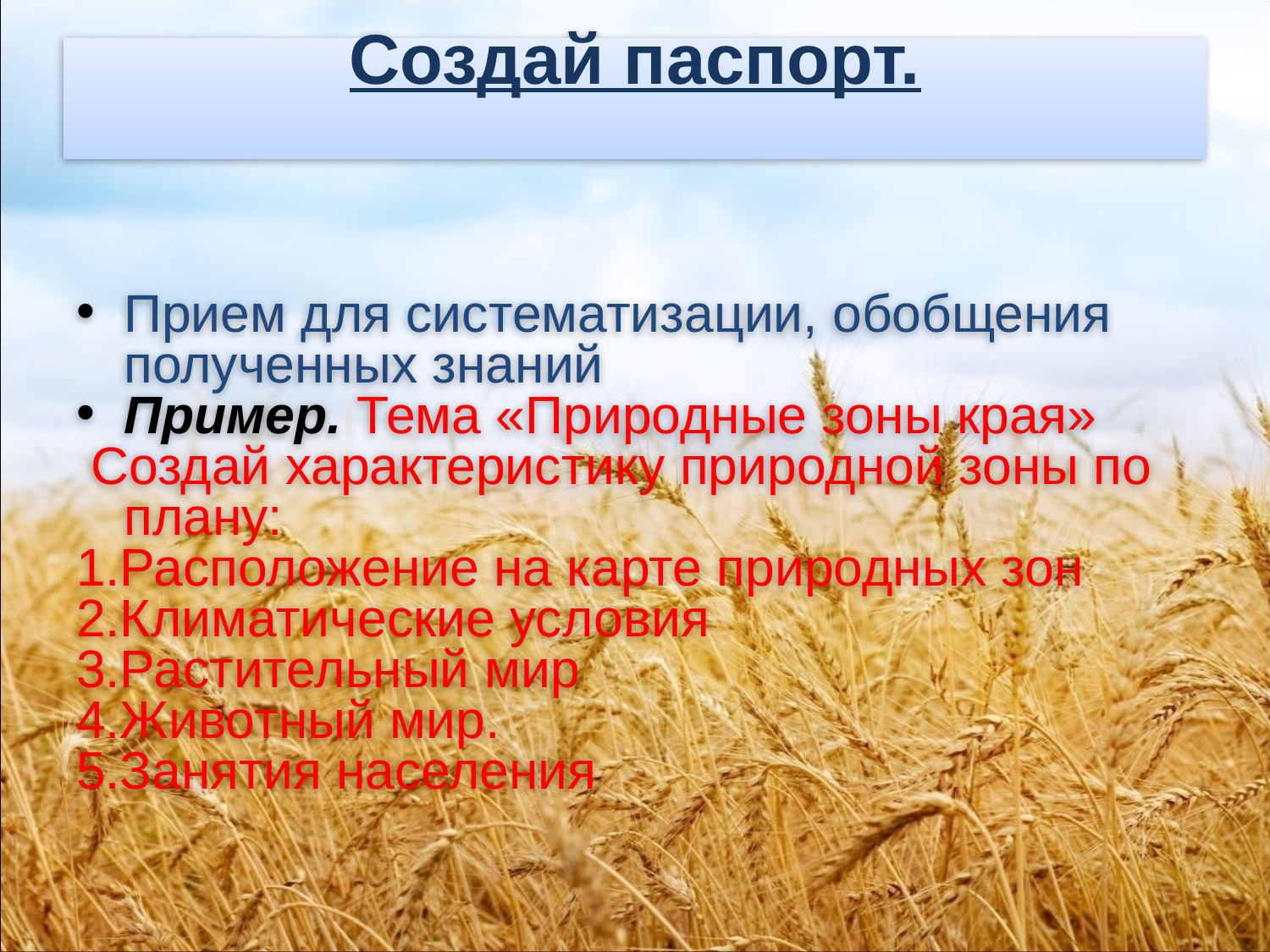

# Создай паспорт.

Прием для систематизации, обобщения полученных знаний
Пример. Тема «Природные зоны края»
 Создай характеристику природной зоны по плану:
1.Расположение на карте природных зон
2.Климатические условия
3.Растительный мир
4.Животный мир.
5.Занятия населения